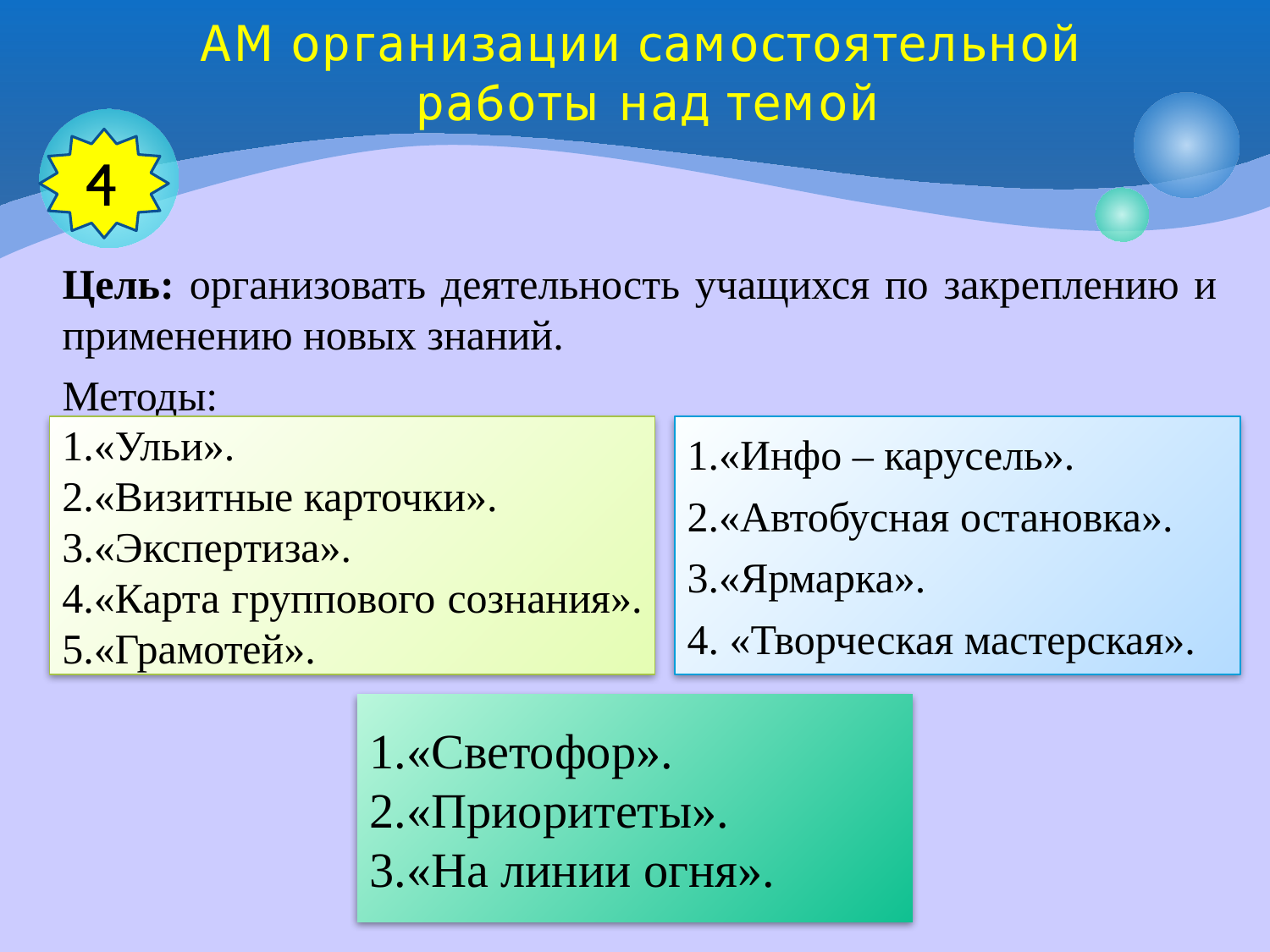

# АМ организации самостоятельной работы над темой
4
Цель: организовать деятельность учащихся по закреплению и применению новых знаний.
Методы:
«Ульи».
«Визитные карточки».
«Экспертиза».
«Карта группового сознания».
«Грамотей».
«Инфо – карусель».
«Автобусная остановка».
«Ярмарка».
 «Творческая мастерская».
«Светофор».
«Приоритеты».
«На линии огня».